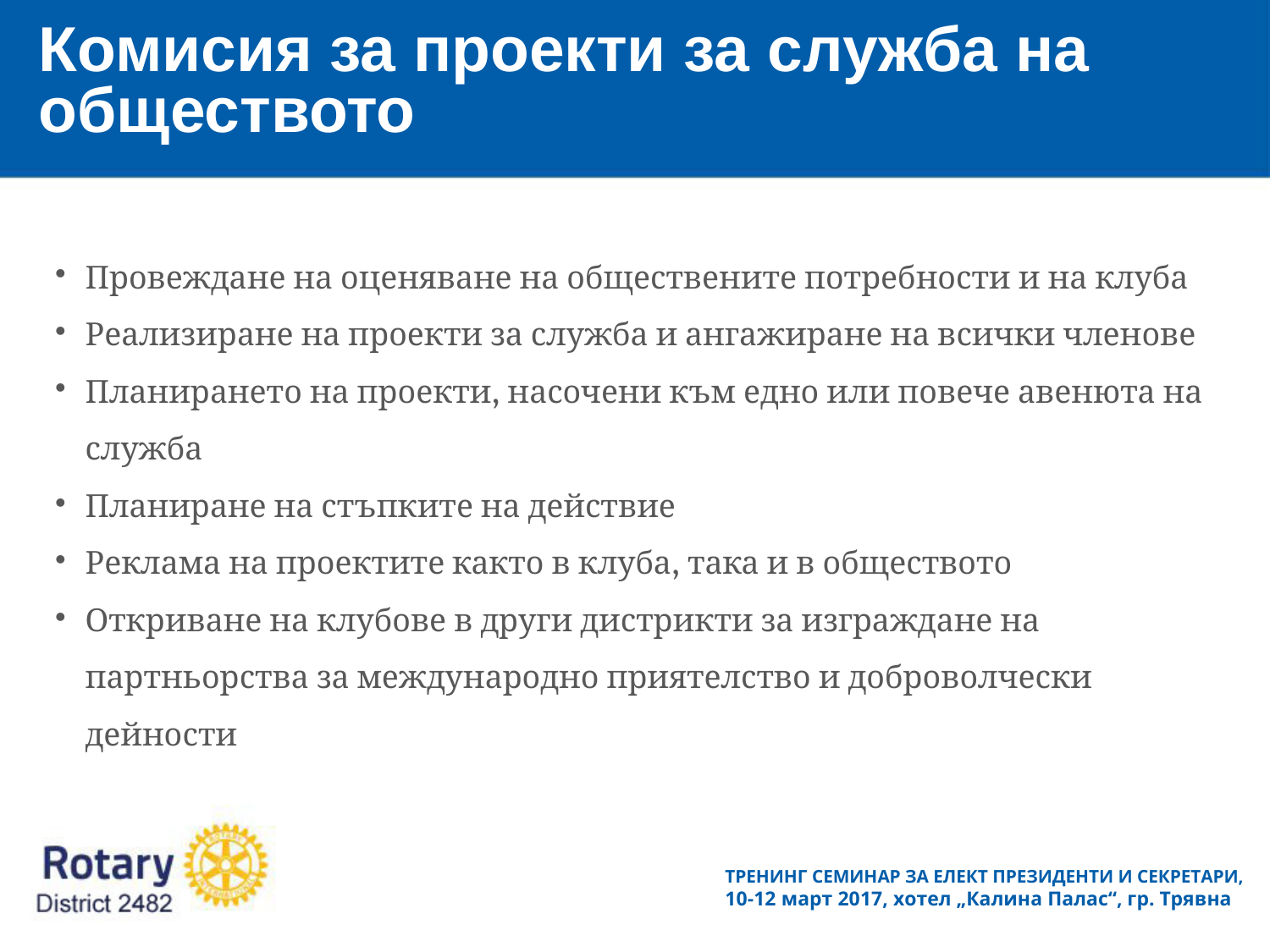

Комисия за проекти за служба на обществото
Провеждане на оценяване на обществените потребности и на клуба
Реализиране на проекти за служба и ангажиране на всички членове
Планирането на проекти, насочени към едно или повече авенюта на служба
Планиране на стъпките на действие
Реклама на проектите както в клуба, така и в обществото
Откриване на клубове в други дистрикти за изграждане на партньорства за международно приятелство и доброволчески дейности